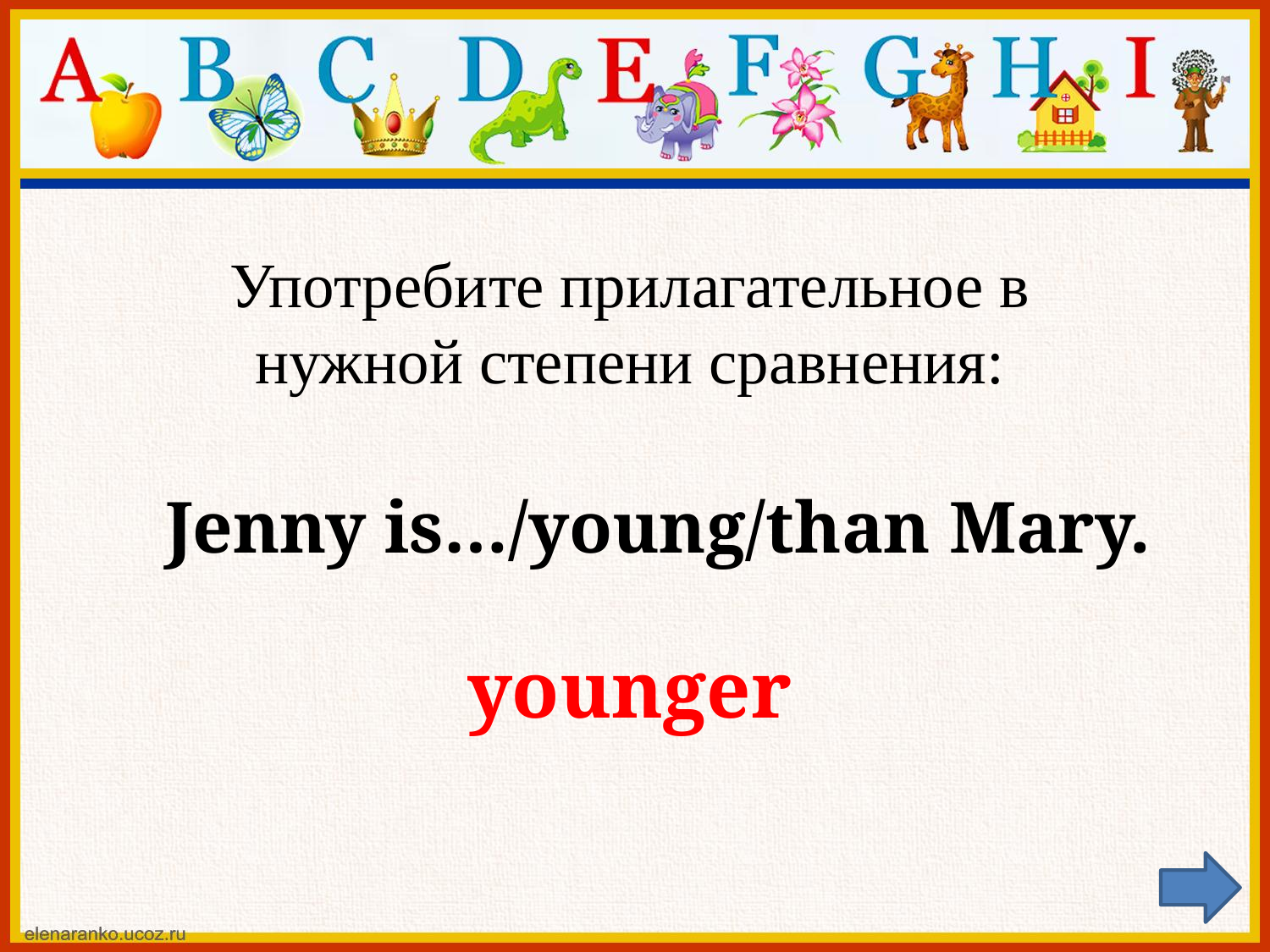

Употребите прилагательное в нужной степени сравнения:
 Jenny is…/young/than Mary.
younger